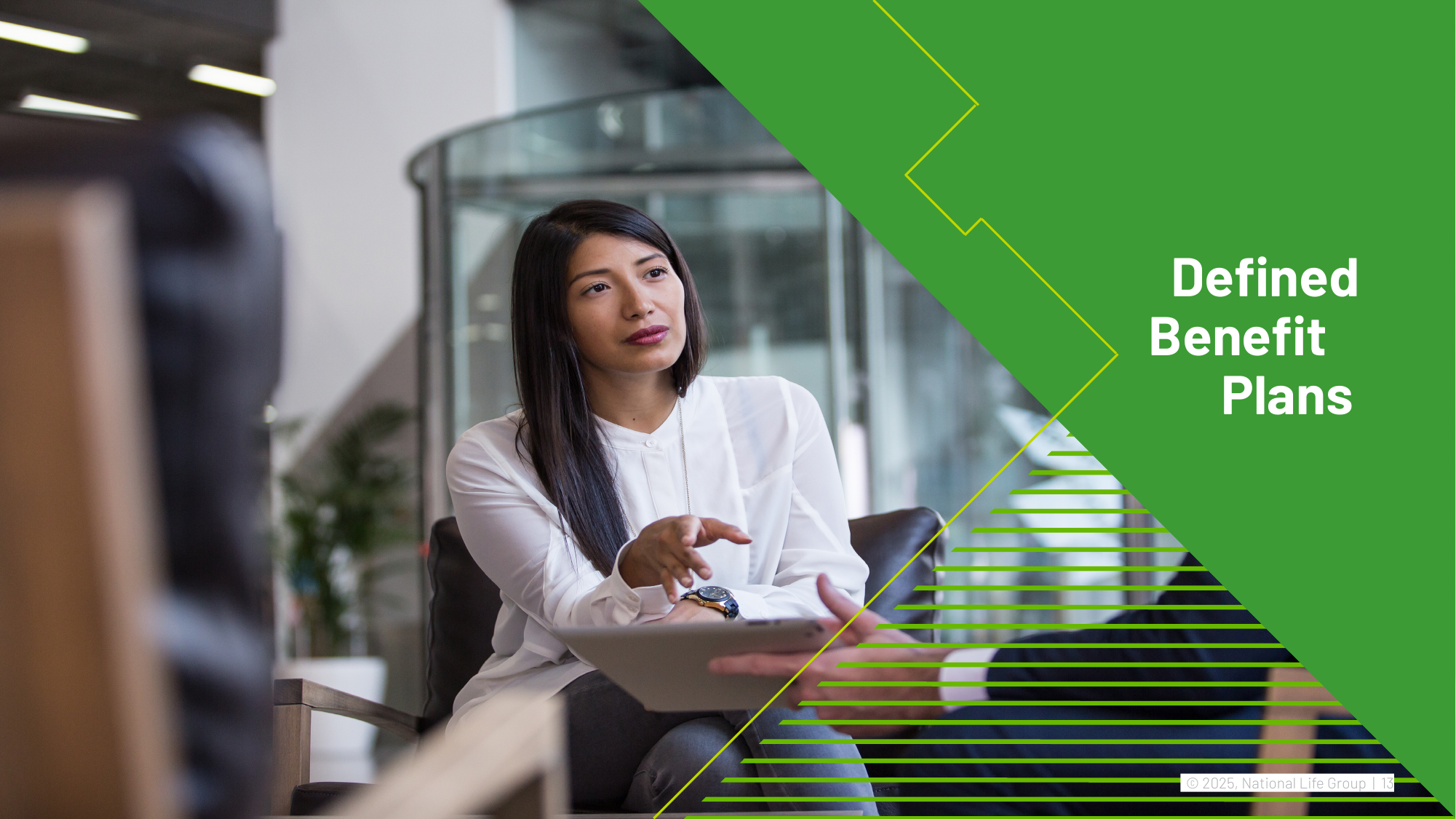

Defined     Benefit          Plans
© 2025, National Life Group  |  13